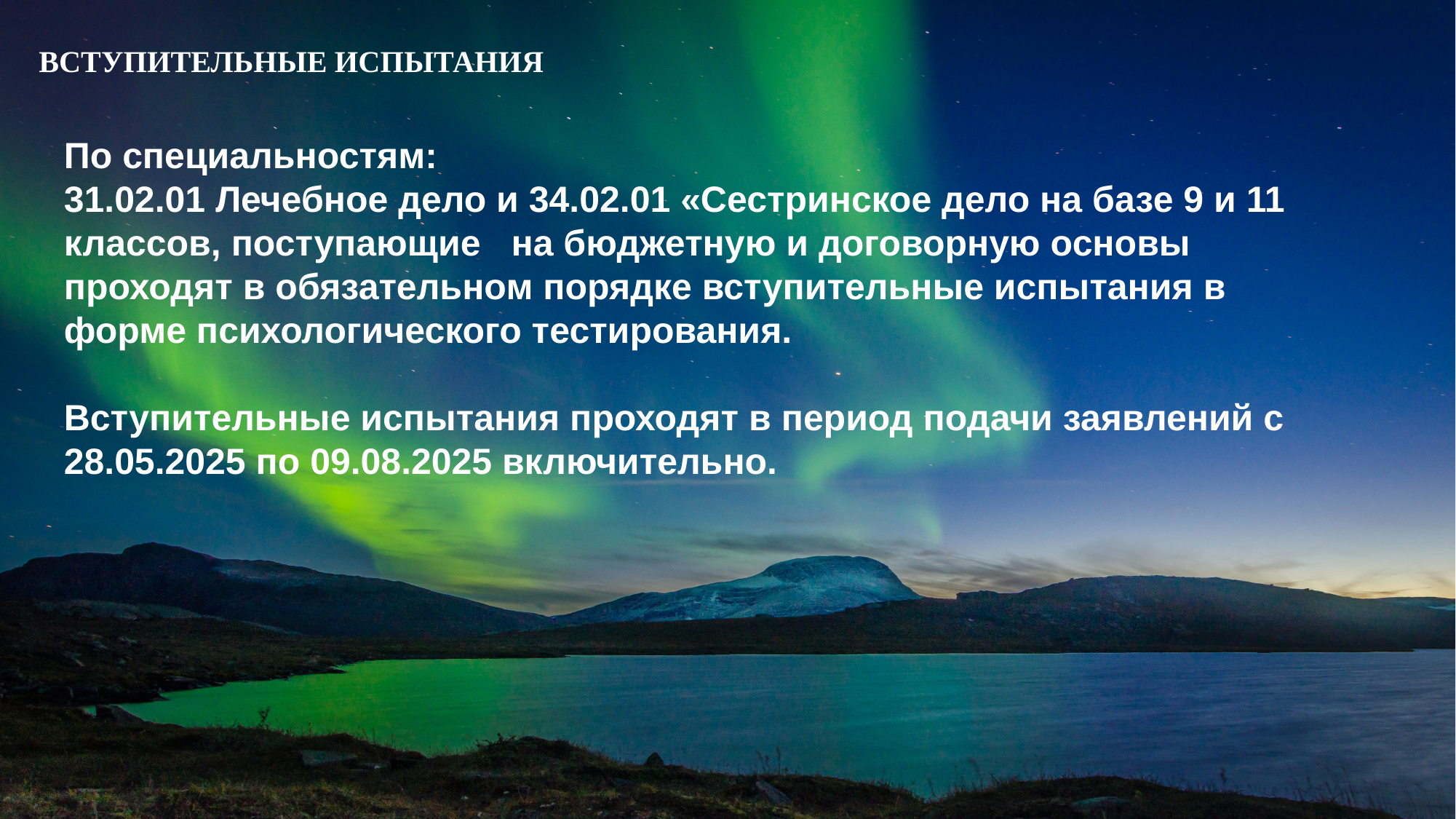

ВСТУПИТЕЛЬНЫЕ ИСПЫТАНИЯ
По специальностям:
31.02.01 Лечебное дело и 34.02.01 «Сестринское дело на базе 9 и 11 классов, поступающие   на бюджетную и договорную основы проходят в обязательном порядке вступительные испытания в форме психологического тестирования.

Вступительные испытания проходят в период подачи заявлений с 28.05.2025 по 09.08.2025 включительно.